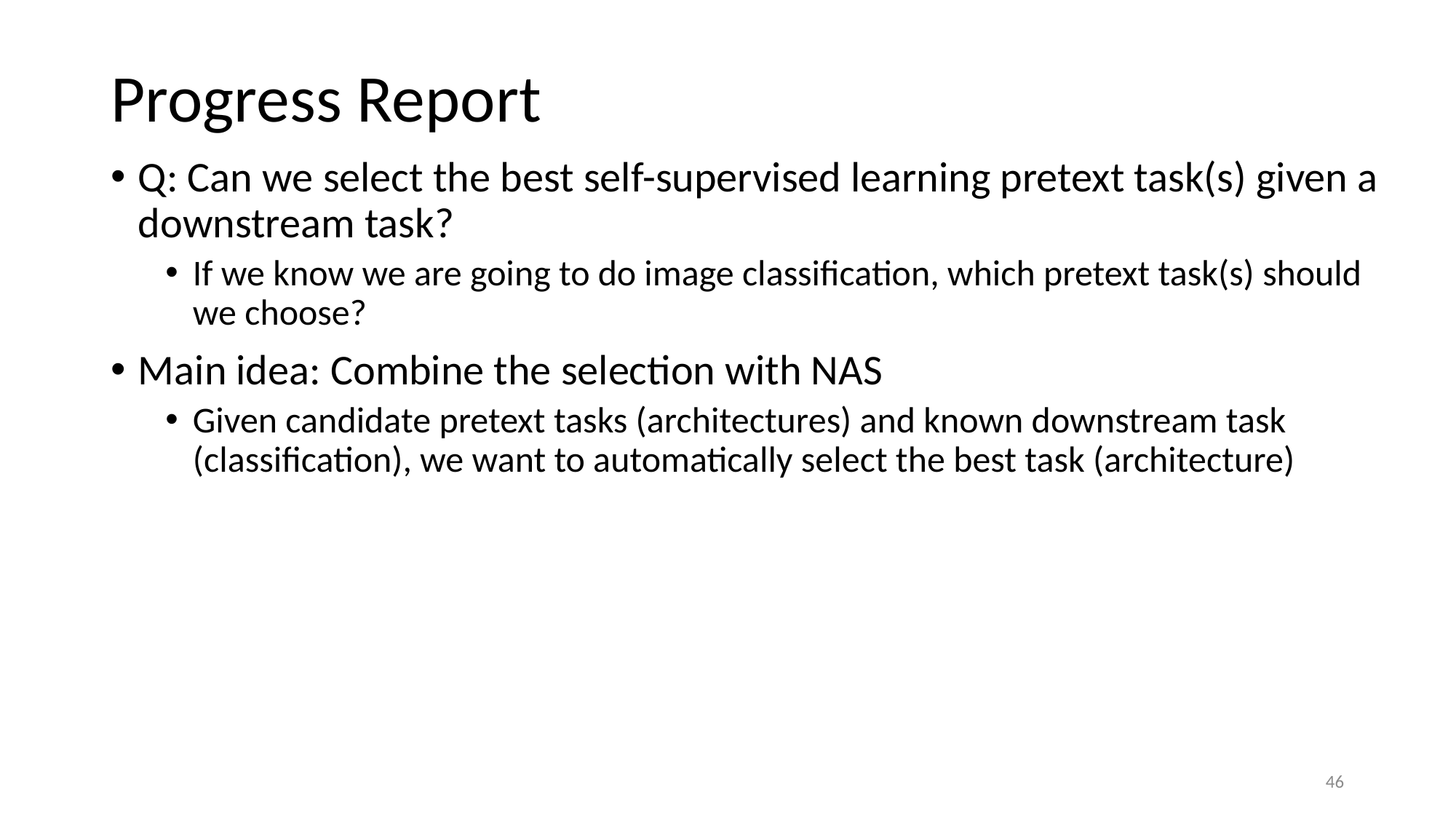

# Progress Report
Q: Can we select the best self-supervised learning pretext task(s) given a downstream task?
If we know we are going to do image classification, which pretext task(s) should we choose?
Main idea: Combine the selection with NAS
Given candidate pretext tasks (architectures) and known downstream task (classification), we want to automatically select the best task (architecture)

46